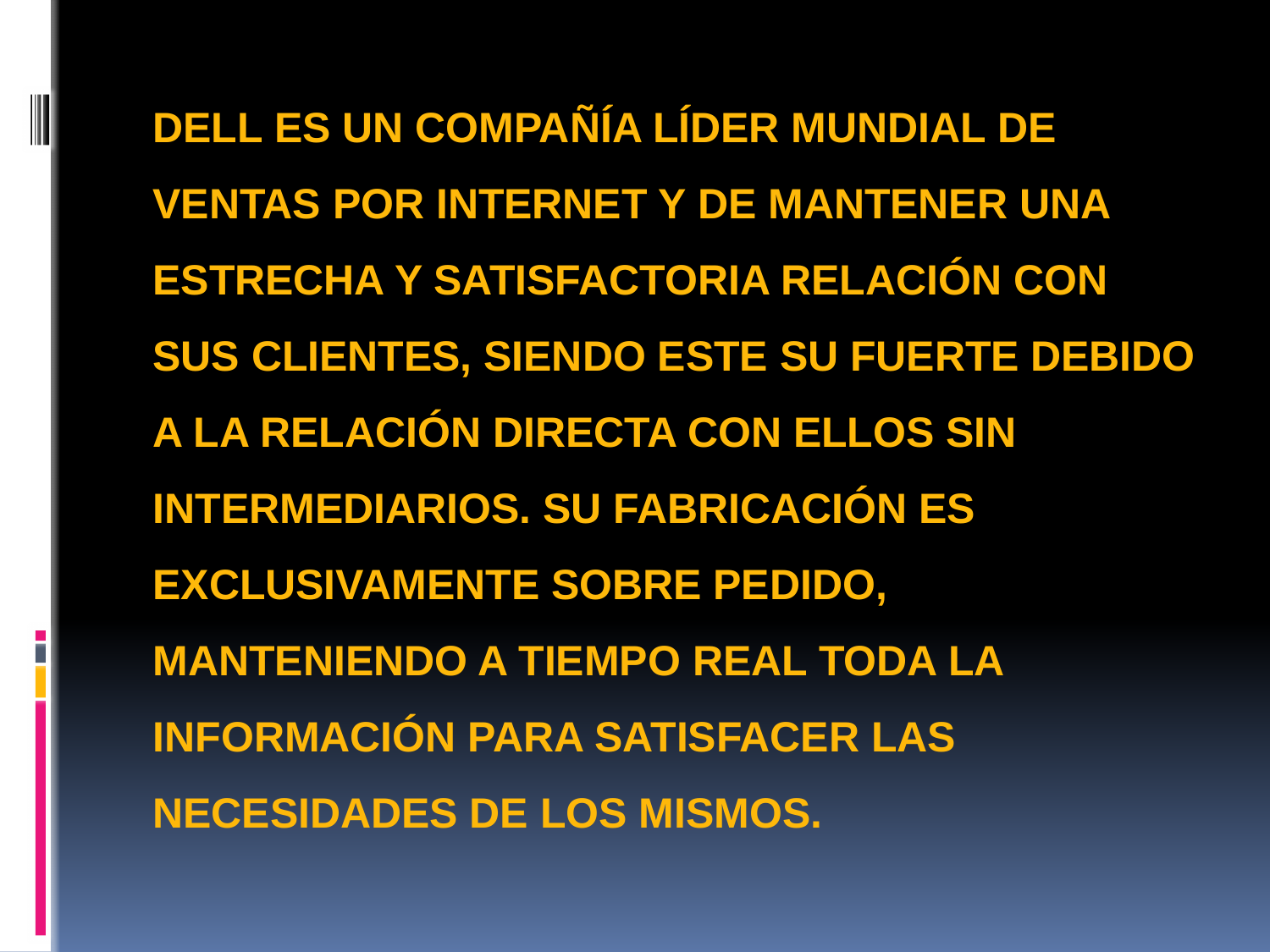

DELL ES UN COMPAÑÍA LÍDER MUNDIAL DE VENTAS POR INTERNET Y DE MANTENER UNA ESTRECHA Y SATISFACTORIA RELACIÓN CON SUS CLIENTES, SIENDO ESTE SU FUERTE DEBIDO A LA RELACIÓN DIRECTA CON ELLOS SIN INTERMEDIARIOS. SU FABRICACIÓN ES EXCLUSIVAMENTE SOBRE PEDIDO, MANTENIENDO A TIEMPO REAL TODA LA INFORMACIÓN PARA SATISFACER LAS NECESIDADES DE LOS MISMOS.